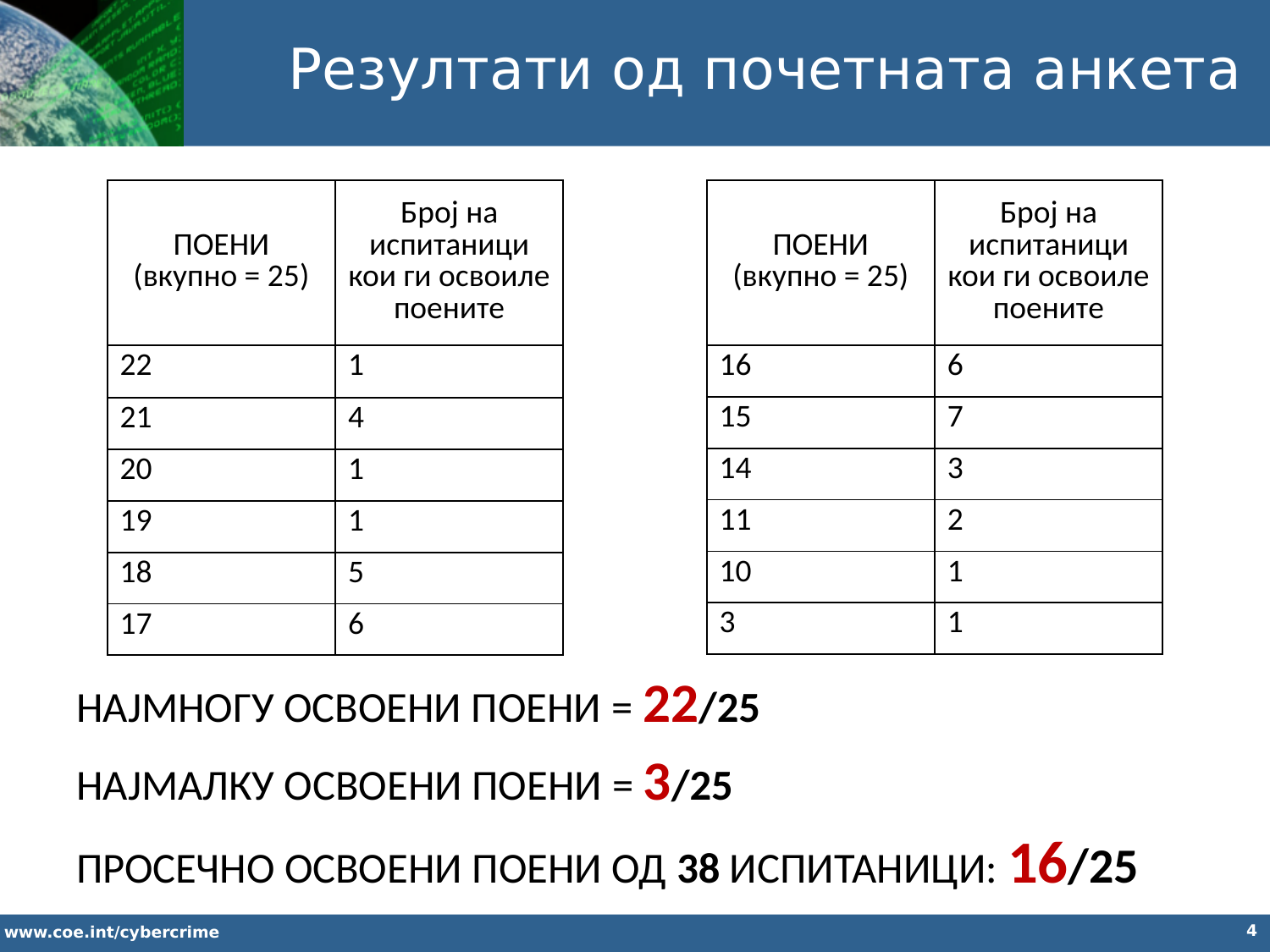

Резултати од почетната анкета
| ПОЕНИ (вкупно = 25) | Број на испитаници кои ги освоиле поените |
| --- | --- |
| 22 | 1 |
| 21 | 4 |
| 20 | 1 |
| 19 | 1 |
| 18 | 5 |
| 17 | 6 |
| ПОЕНИ (вкупно = 25) | Број на испитаници кои ги освоиле поените |
| --- | --- |
| 16 | 6 |
| 15 | 7 |
| 14 | 3 |
| 11 | 2 |
| 10 | 1 |
| 3 | 1 |
НАЈМНОГУ ОСВОЕНИ ПОЕНИ = 22/25
НАЈМАЛКУ ОСВОЕНИ ПОЕНИ = 3/25
ПРОСЕЧНО ОСВОЕНИ ПОЕНИ ОД 38 ИСПИТАНИЦИ: 16/25